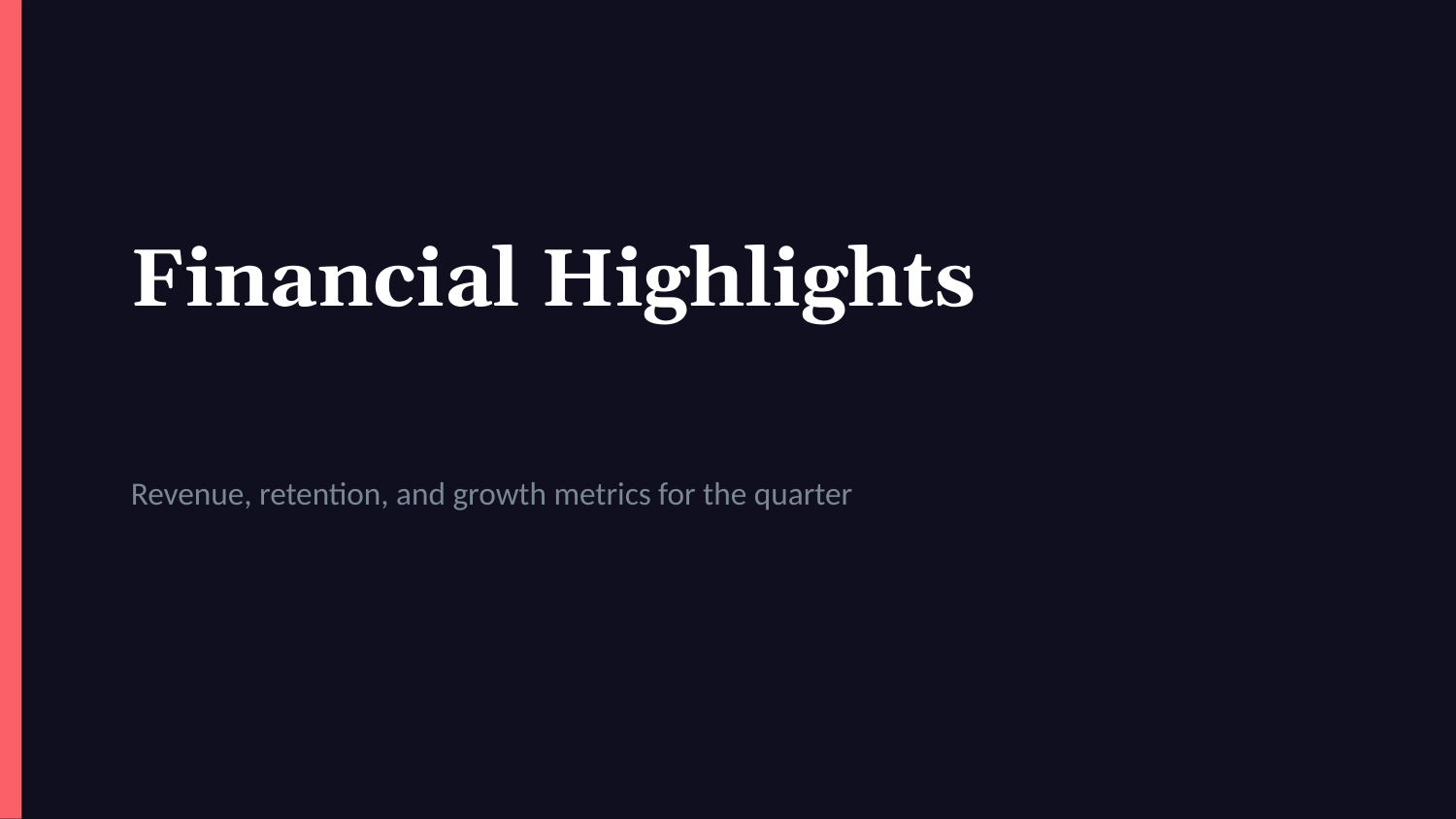

Financial Highlights
Revenue, retention, and growth metrics for the quarter